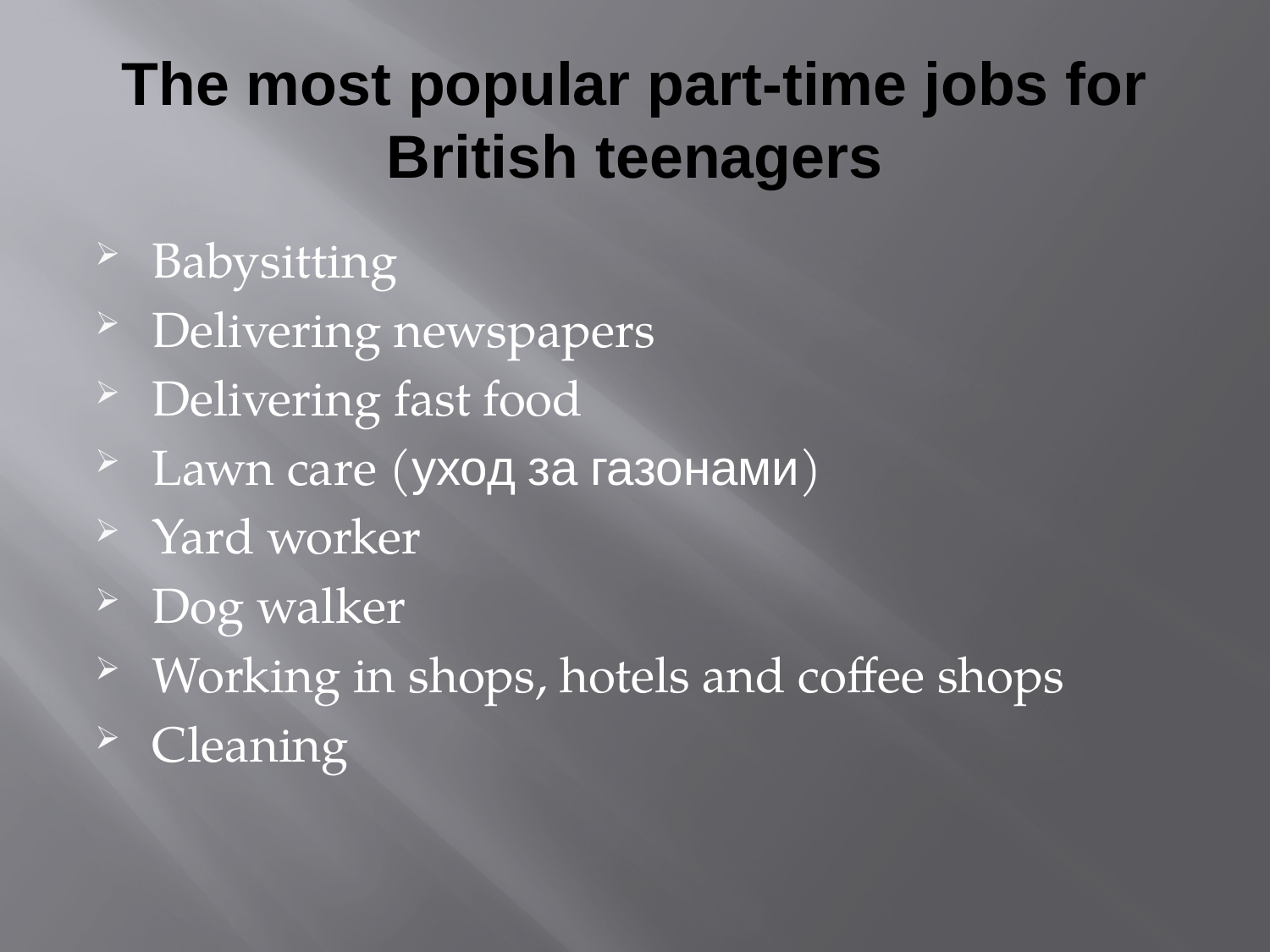

# The most popular part-time jobs for British teenagers
Babysitting
Delivering newspapers
Delivering fast food
Lawn care (уход за газонами)
Yard worker
Dog walker
Working in shops, hotels and coffee shops
Cleaning